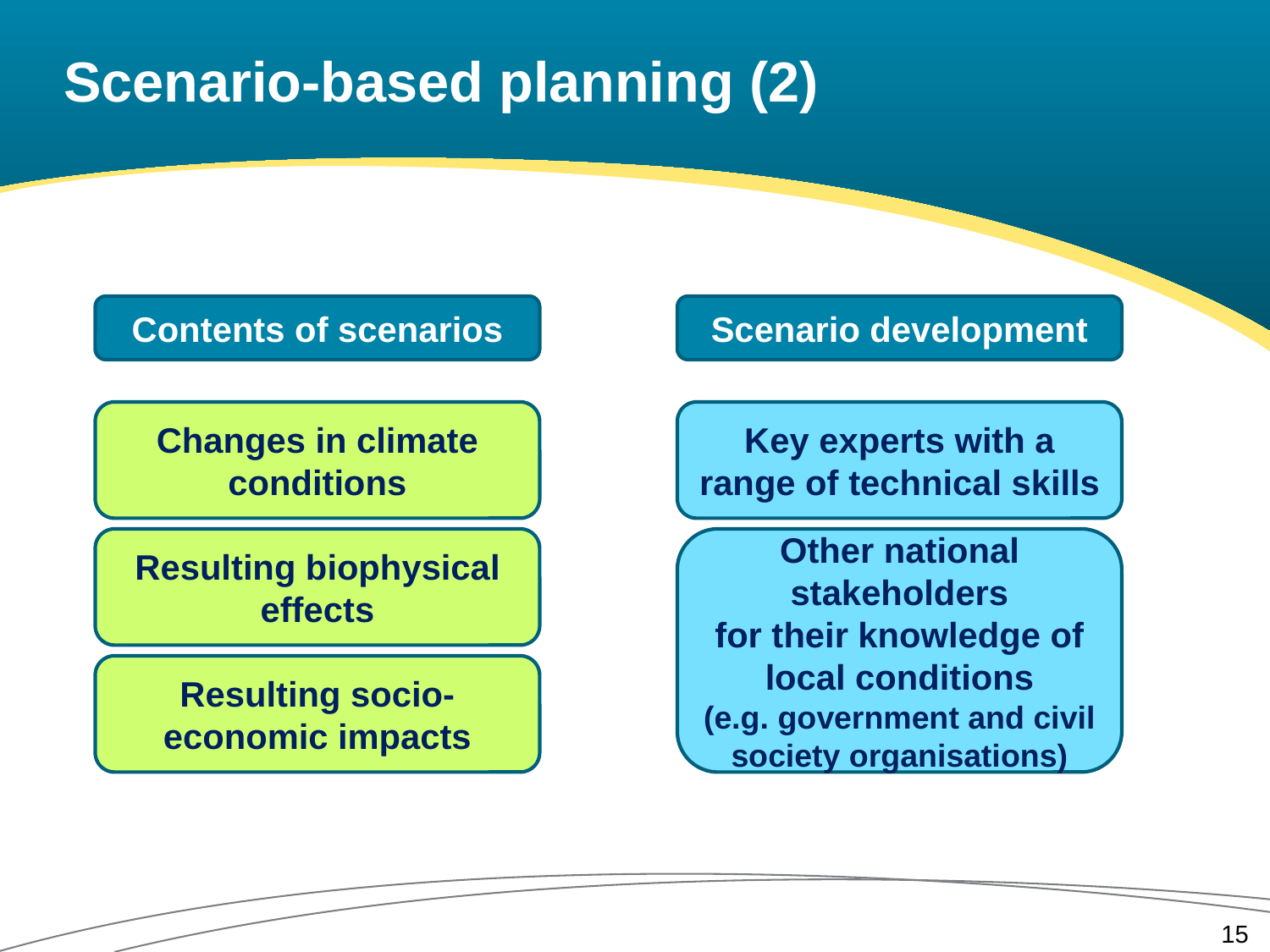

# Scenario-based planning (2)
Contents of scenarios
Scenario development
Changes in climate conditions
Key experts with a range of technical skills
Resulting biophysical effects
Other national stakeholders
for their knowledge of local conditions
(e.g. government and civil society organisations)
Resulting socio-economic impacts
15